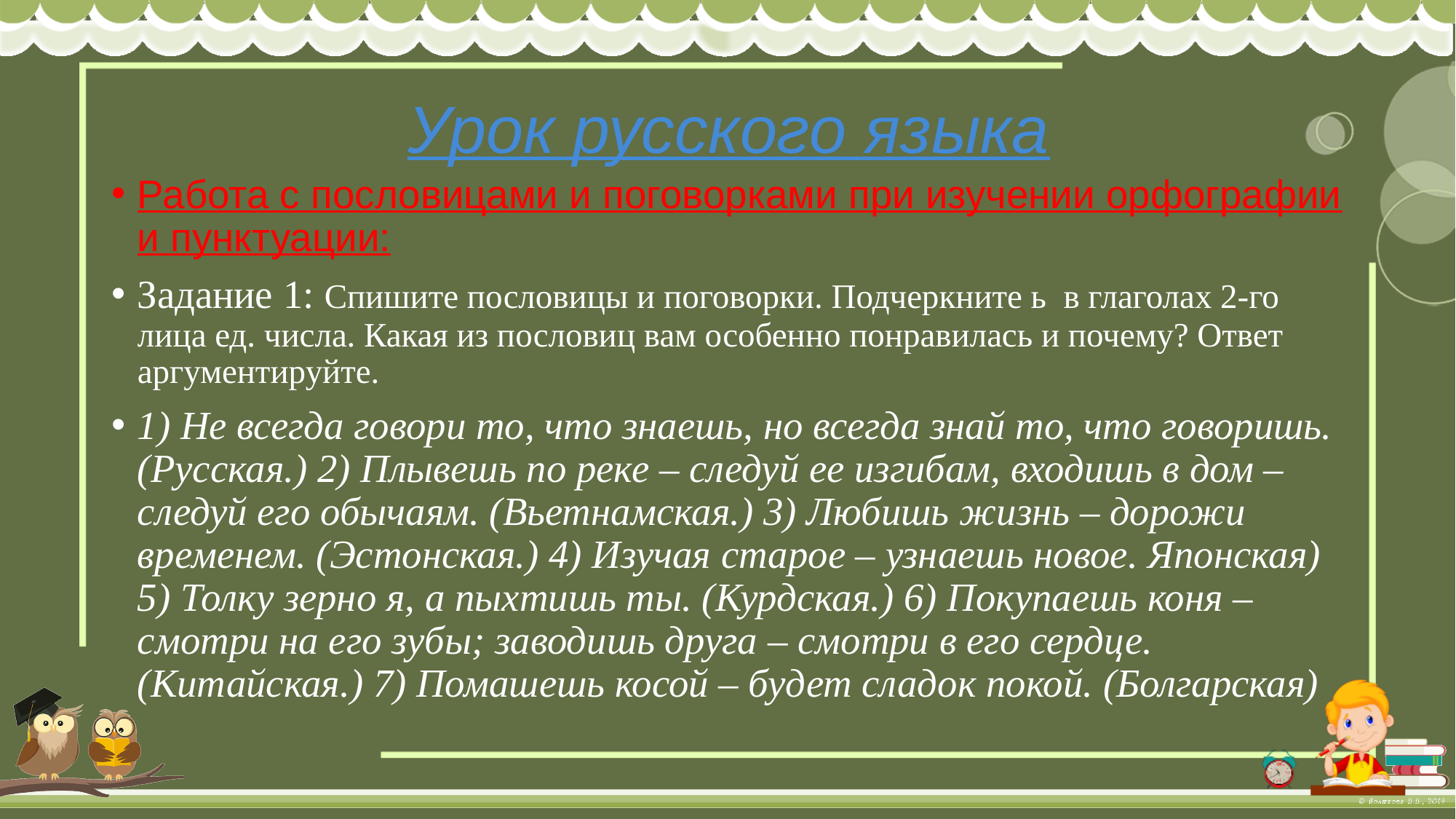

# Урок русского языка
Работа с пословицами и поговорками при изучении орфографии и пунктуации:
Задание 1: Спишите пословицы и поговорки. Подчеркните ь  в глаголах 2-го лица ед. числа. Какая из пословиц вам особенно понравилась и почему? Ответ аргументируйте.
1) Не всегда говори то, что знаешь, но всегда знай то, что говоришь. (Русская.) 2) Плывешь по реке – следуй ее изгибам, входишь в дом – следуй его обычаям. (Вьетнамская.) 3) Любишь жизнь – дорожи временем. (Эстонская.) 4) Изучая старое – узнаешь новое. Японская) 5) Толку зерно я, а пыхтишь ты. (Курдская.) 6) Покупаешь коня – смотри на его зубы; заводишь друга – смотри в его сердце. (Китайская.) 7) Помашешь косой – будет сладок покой. (Болгарская)